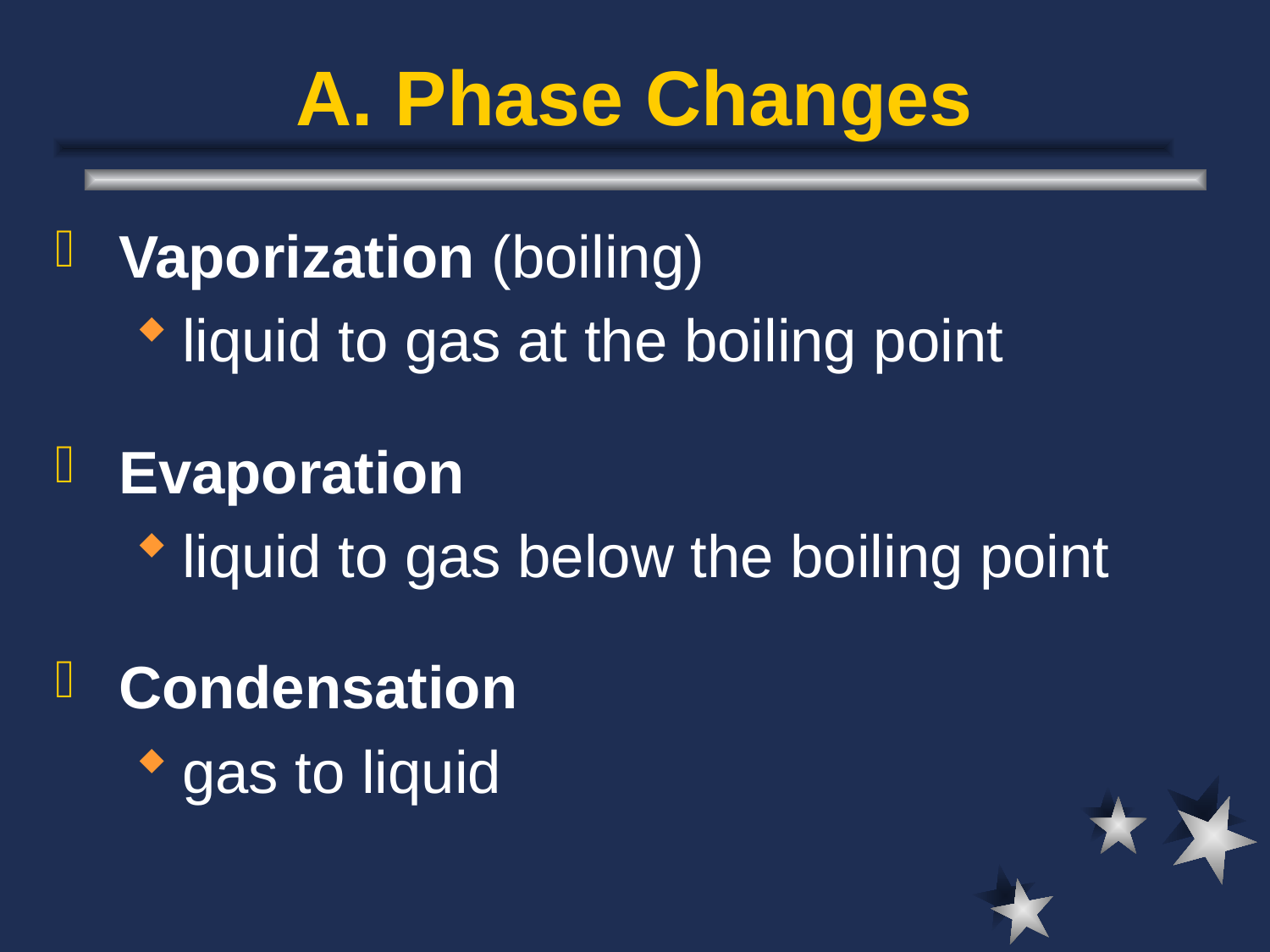

# A. Phase Changes
Vaporization (boiling)
liquid to gas at the boiling point
Evaporation
liquid to gas below the boiling point
Condensation
gas to liquid